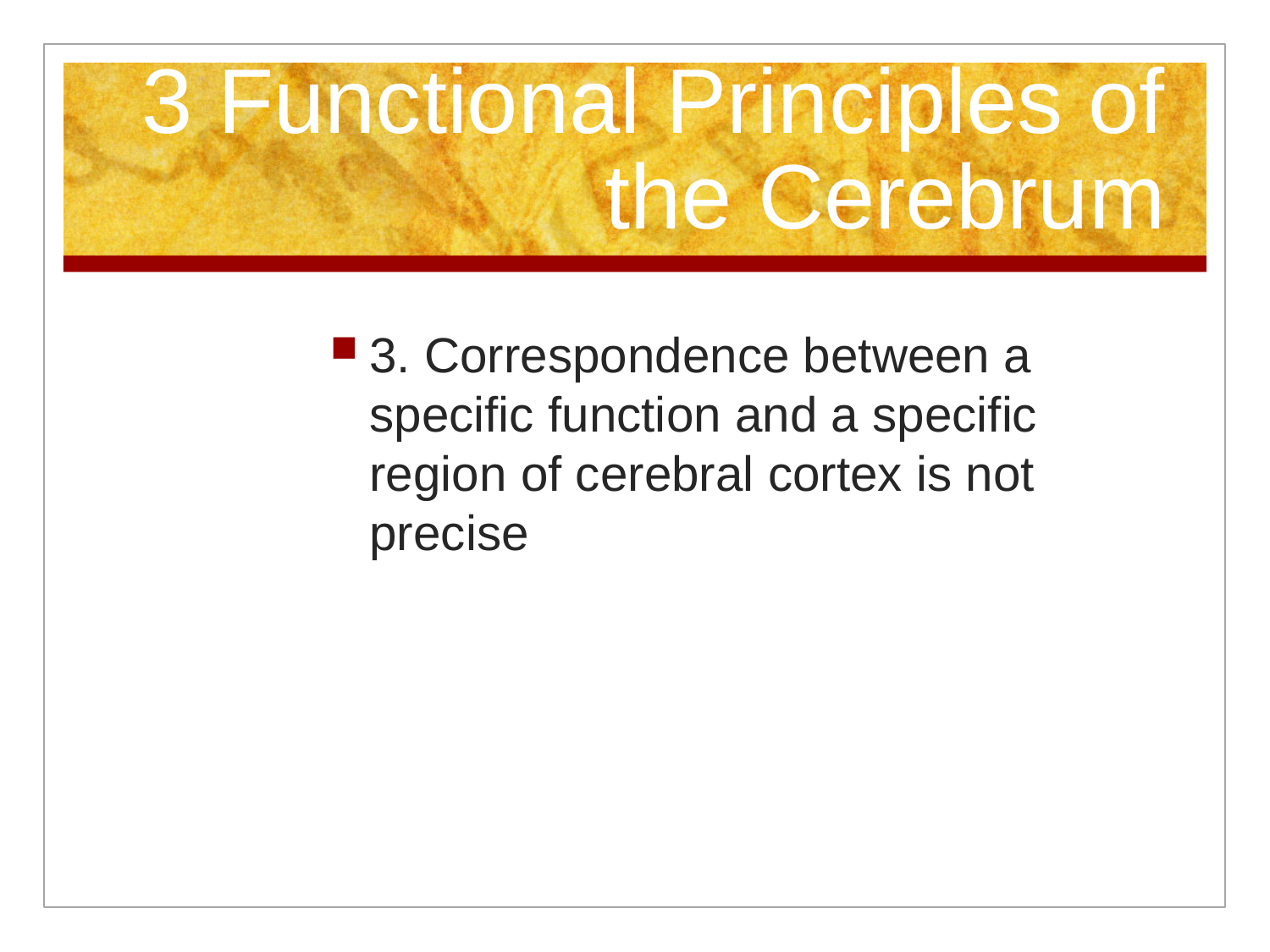

# 3 Functional Principles of the Cerebrum
3. Correspondence between a specific function and a specific region of cerebral cortex is not precise